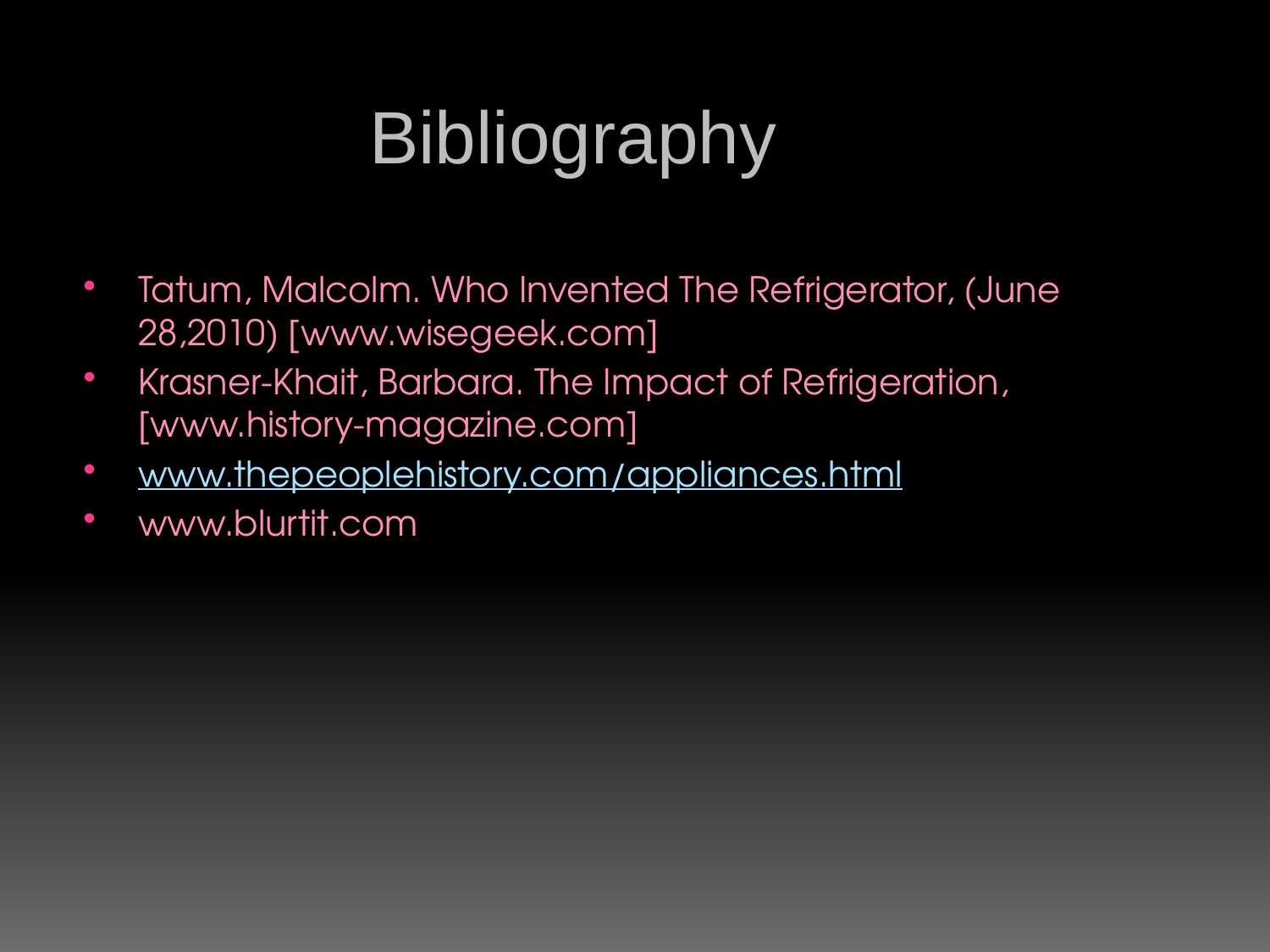

# Bibliography
Tatum, Malcolm. Who Invented The Refrigerator, (June 28,2010) [www.wisegeek.com]
Krasner-Khait, Barbara. The Impact of Refrigeration, [www.history-magazine.com]
www.thepeoplehistory.com/appliances.html
www.blurtit.com